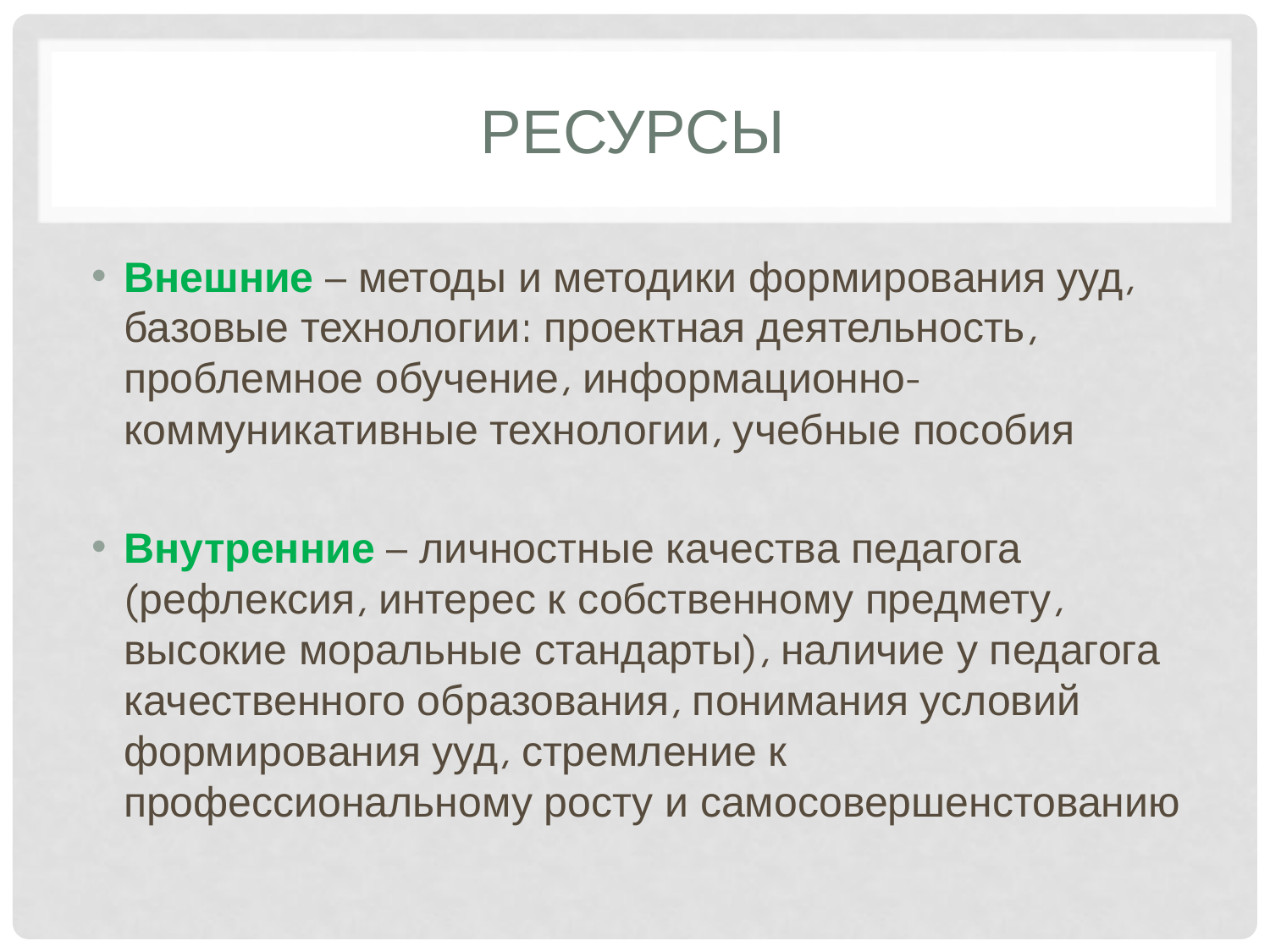

# Ресурсы
Внешние – методы и методики формирования ууд, базовые технологии: проектная деятельность, проблемное обучение, информационно-коммуникативные технологии, учебные пособия

Внутренние – личностные качества педагога (рефлексия, интерес к собственному предмету, высокие моральные стандарты), наличие у педагога качественного образования, понимания условий формирования ууд, стремление к профессиональному росту и самосовершенстованию